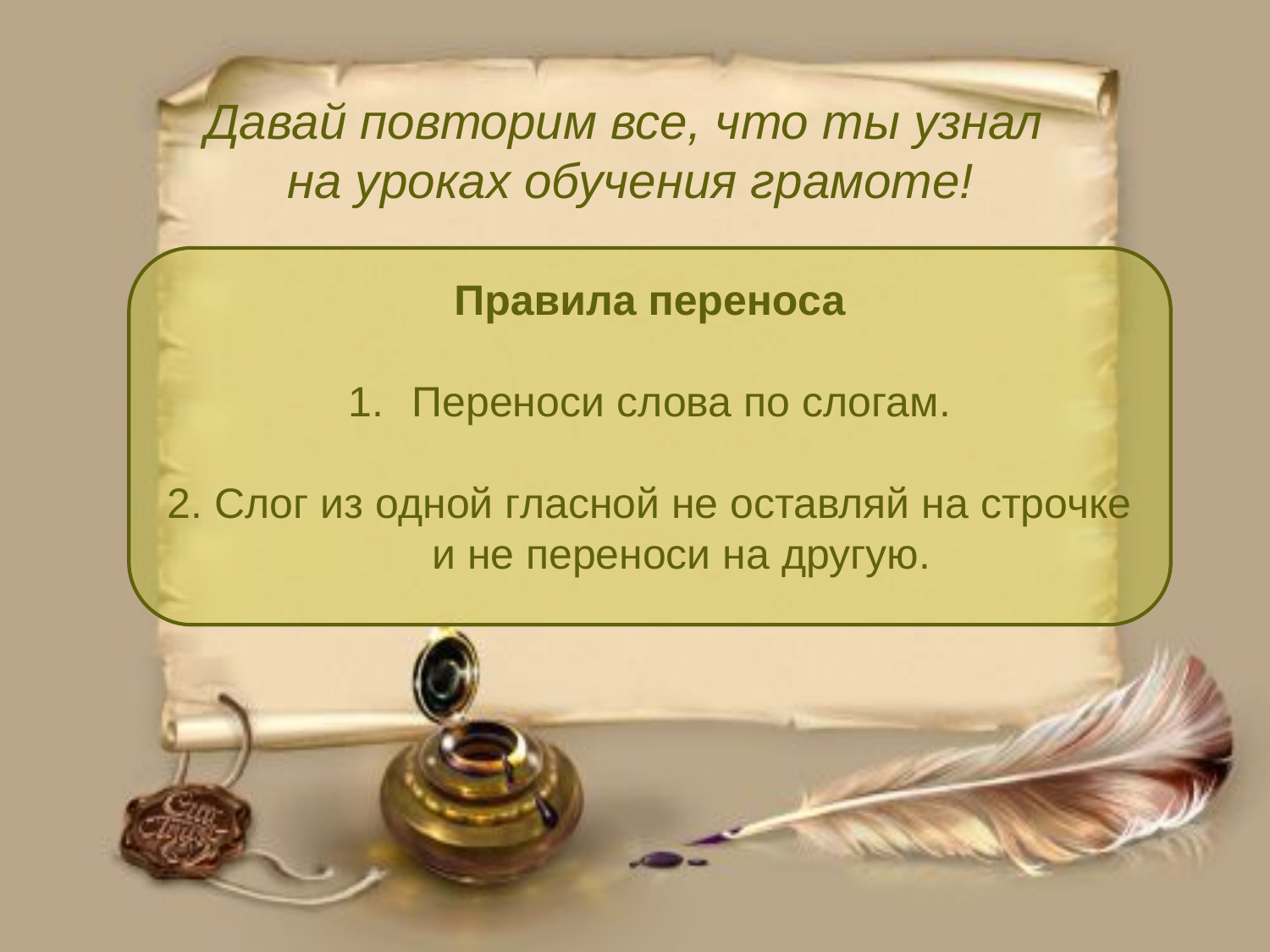

# Давай повторим все, что ты узнал на уроках обучения грамоте!
Правила переноса

Переноси слова по слогам.

2. Слог из одной гласной не оставляй на строчке и не переноси на другую.